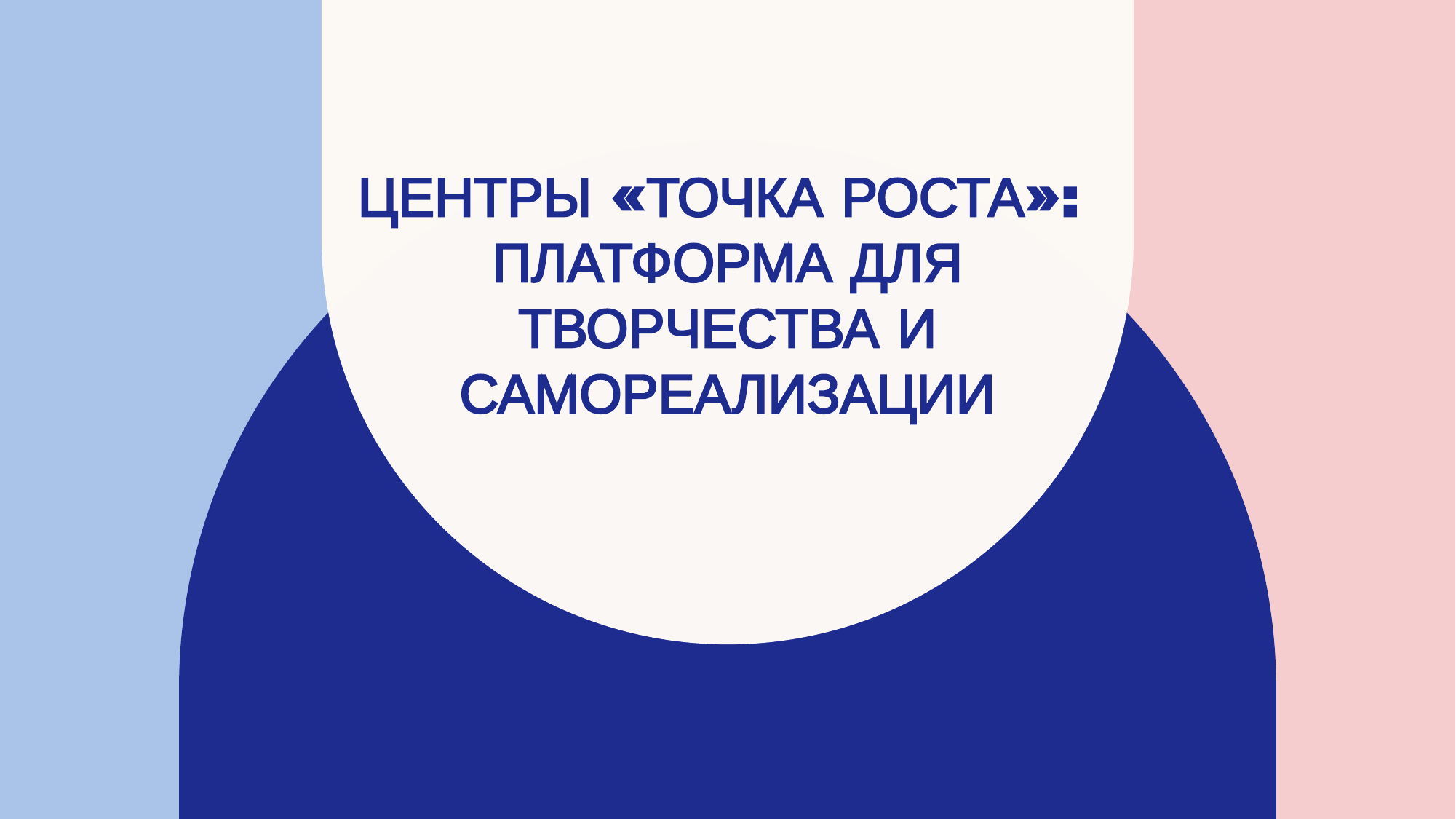

# Центры «Точка роста»: платформа для творчества и самореализации